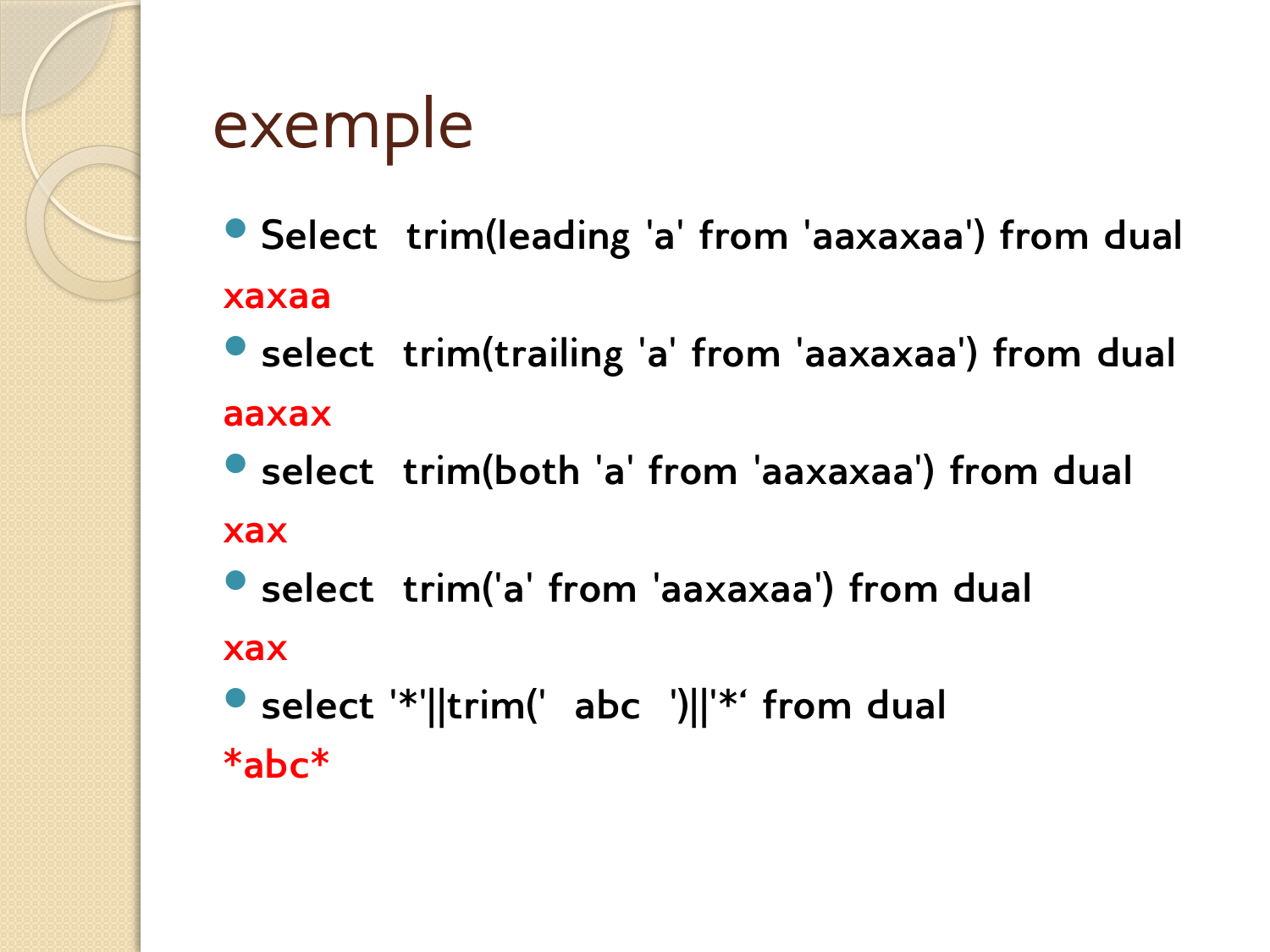

# exemple
Select  trim(leading 'a' from 'aaxaxaa') from dual
xaxaa
select  trim(trailing 'a' from 'aaxaxaa') from dual
aaxax
select  trim(both 'a' from 'aaxaxaa') from dual
xax
select  trim('a' from 'aaxaxaa') from dual
xax
select '*'||trim('  abc  ')||'*‘ from dual
*abc*